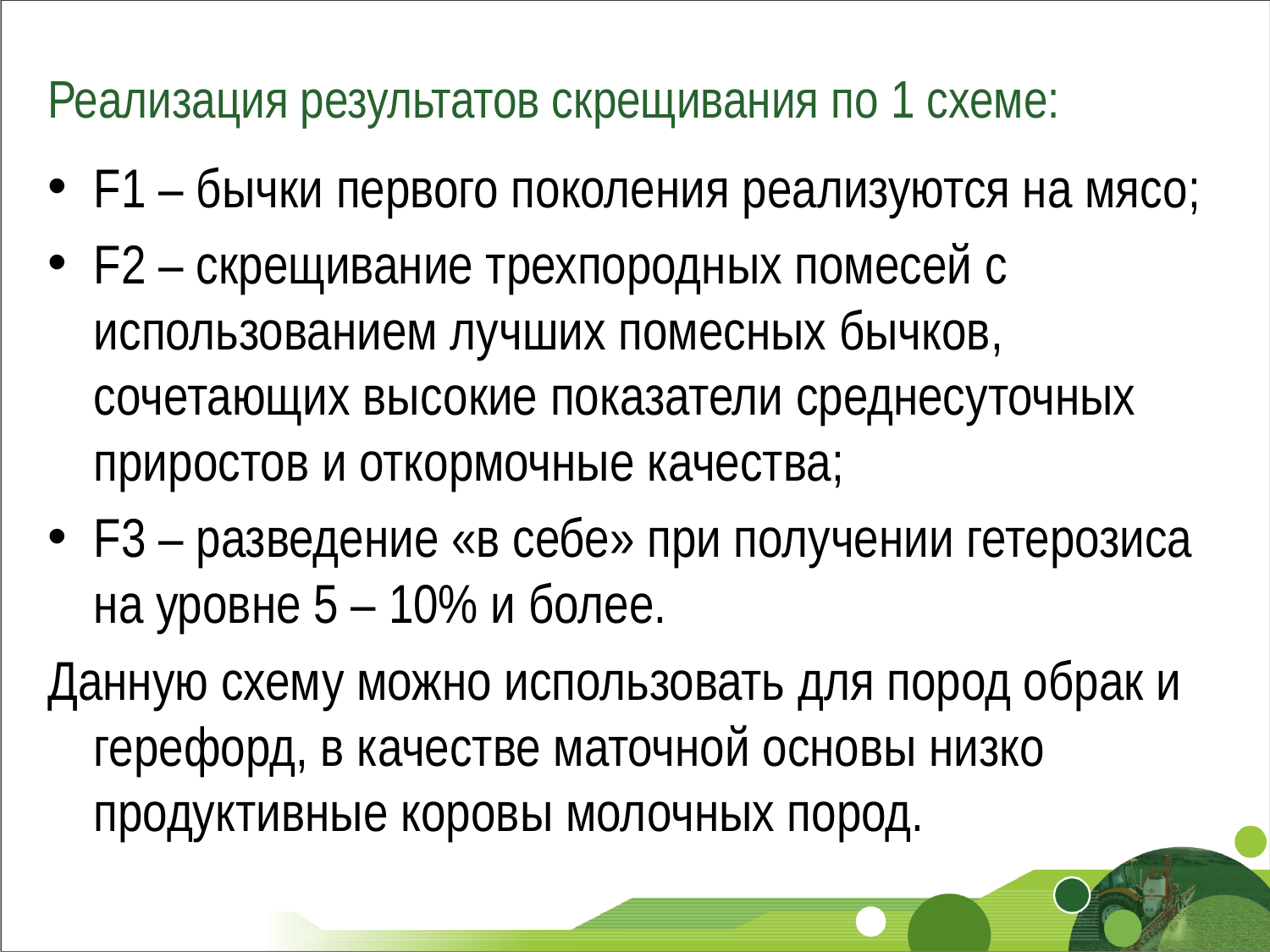

# Реализация результатов скрещивания по 1 схеме:
F1 – бычки первого поколения реализуются на мясо;
F2 – скрещивание трехпородных помесей с использованием лучших помесных бычков, сочетающих высокие показатели среднесуточных приростов и откормочные качества;
F3 – разведение «в себе» при получении гетерозиса на уровне 5 – 10% и более.
Данную схему можно использовать для пород обрак и герефорд, в качестве маточной основы низко продуктивные коровы молочных пород.